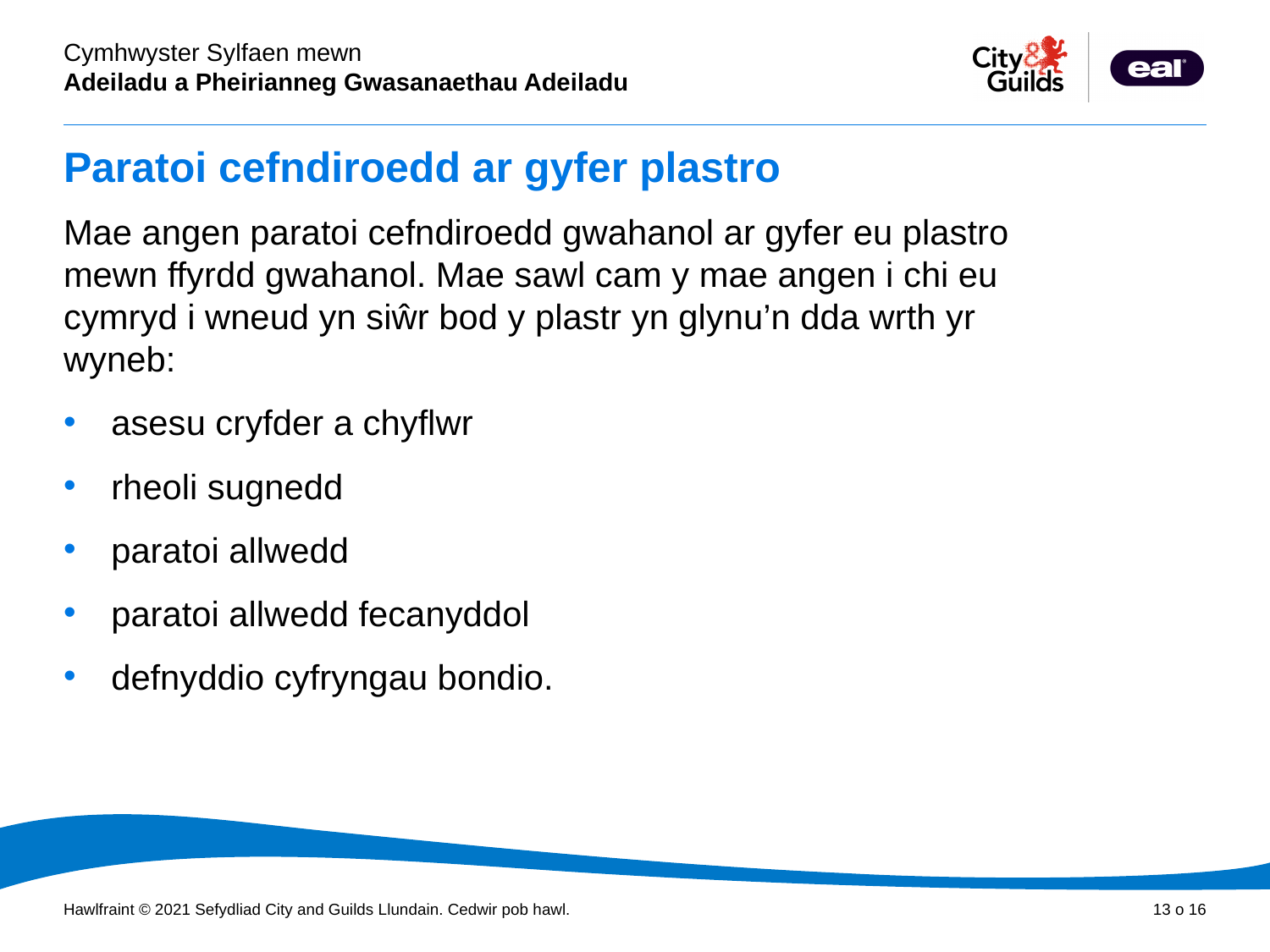

# Paratoi cefndiroedd ar gyfer plastro
Mae angen paratoi cefndiroedd gwahanol ar gyfer eu plastro mewn ffyrdd gwahanol. Mae sawl cam y mae angen i chi eu cymryd i wneud yn siŵr bod y plastr yn glynu’n dda wrth yr wyneb:
asesu cryfder a chyflwr
rheoli sugnedd
paratoi allwedd
paratoi allwedd fecanyddol
defnyddio cyfryngau bondio.